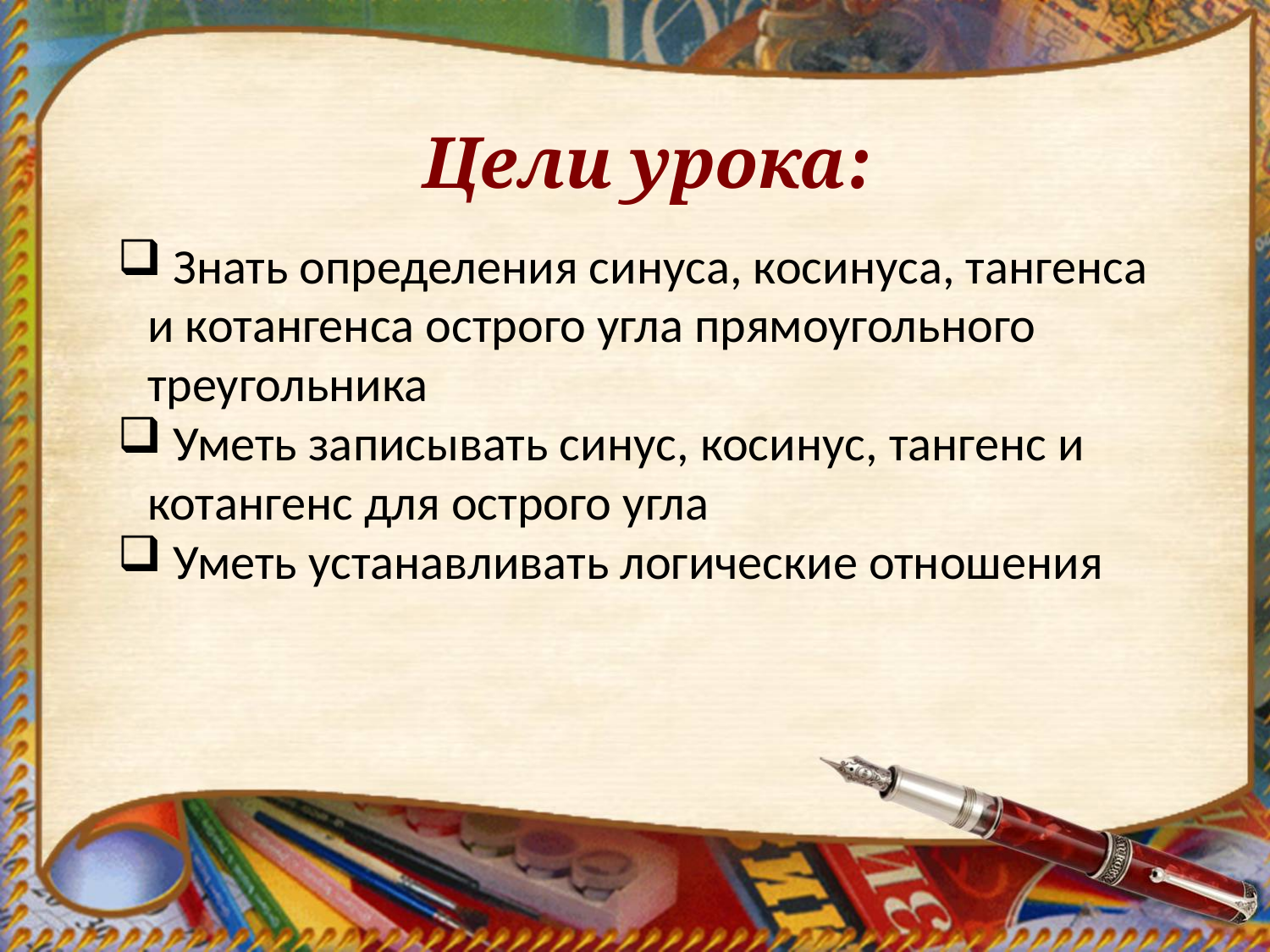

Цели урока:

 Знать определения синуса, косинуса, тангенса и котангенса острого угла прямоугольного треугольника
 Уметь записывать синус, косинус, тангенс и котангенс для острого угла
 Уметь устанавливать логические отношения